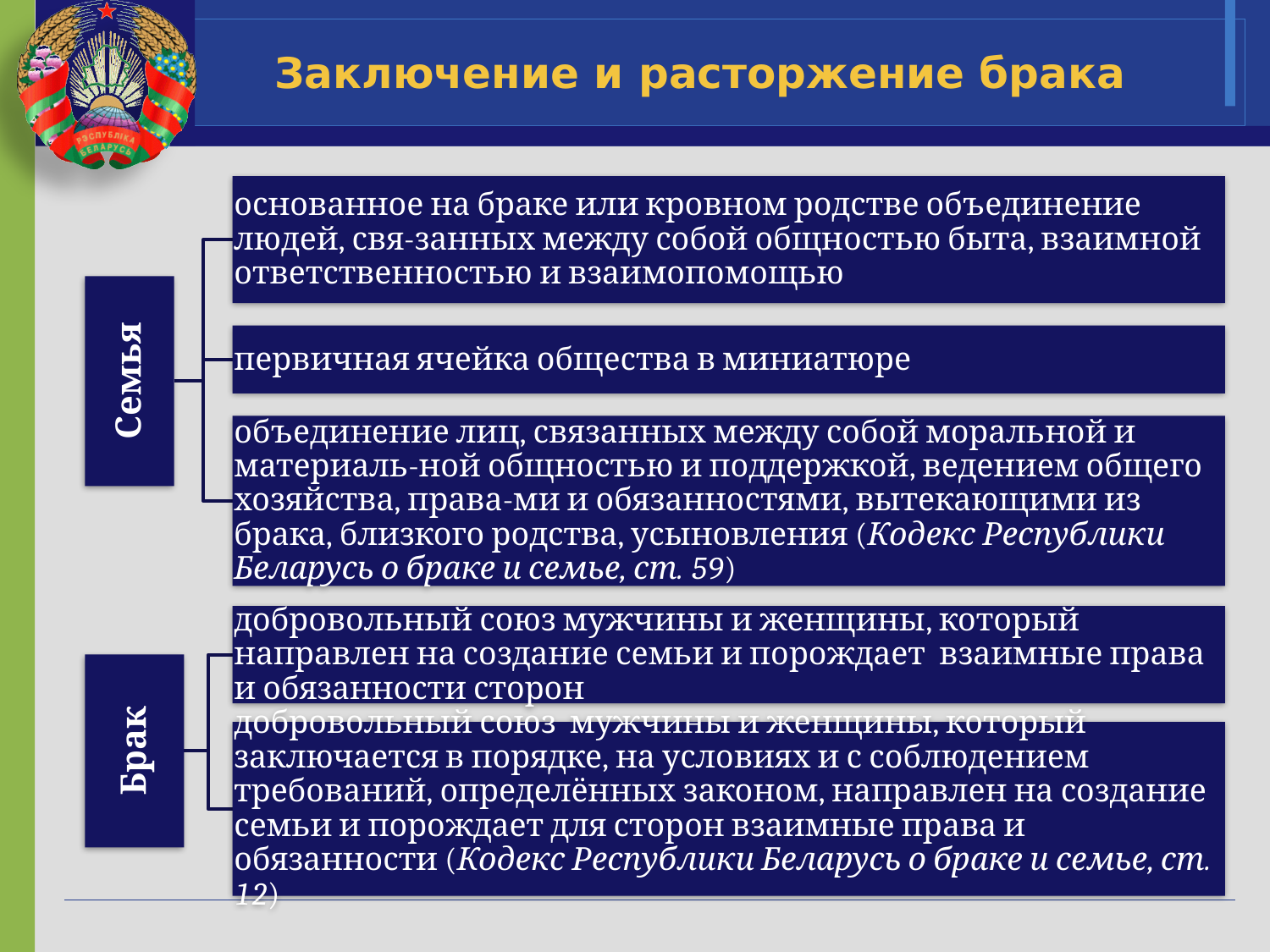

# Заключение и расторжение брака

Семья
основанное на браке или кровном родстве объединение людей, свя-занных между собой общностью быта, взаимной ответственностью и взаимопомощью
первичная ячейка общества в миниатюре
объединение лиц, связанных между собой моральной и материаль-ной общностью и поддержкой, ведением общего хозяйства, права-ми и обязанностями, вытекающими из брака, близкого родства, усыновления (Кодекс Республики Беларусь о браке и семье, ст. 59)

Брак
добровольный союз мужчины и женщины, который направлен на создание семьи и порождает  взаимные права и обязанности сторон
добровольный союз  мужчины и женщины, который заключается в порядке, на условиях и с соблюдением требований, определённых законом, направлен на создание семьи и порождает для сторон взаимные права и обязанности (Кодекс Республики Беларусь о браке и семье, ст. 12)